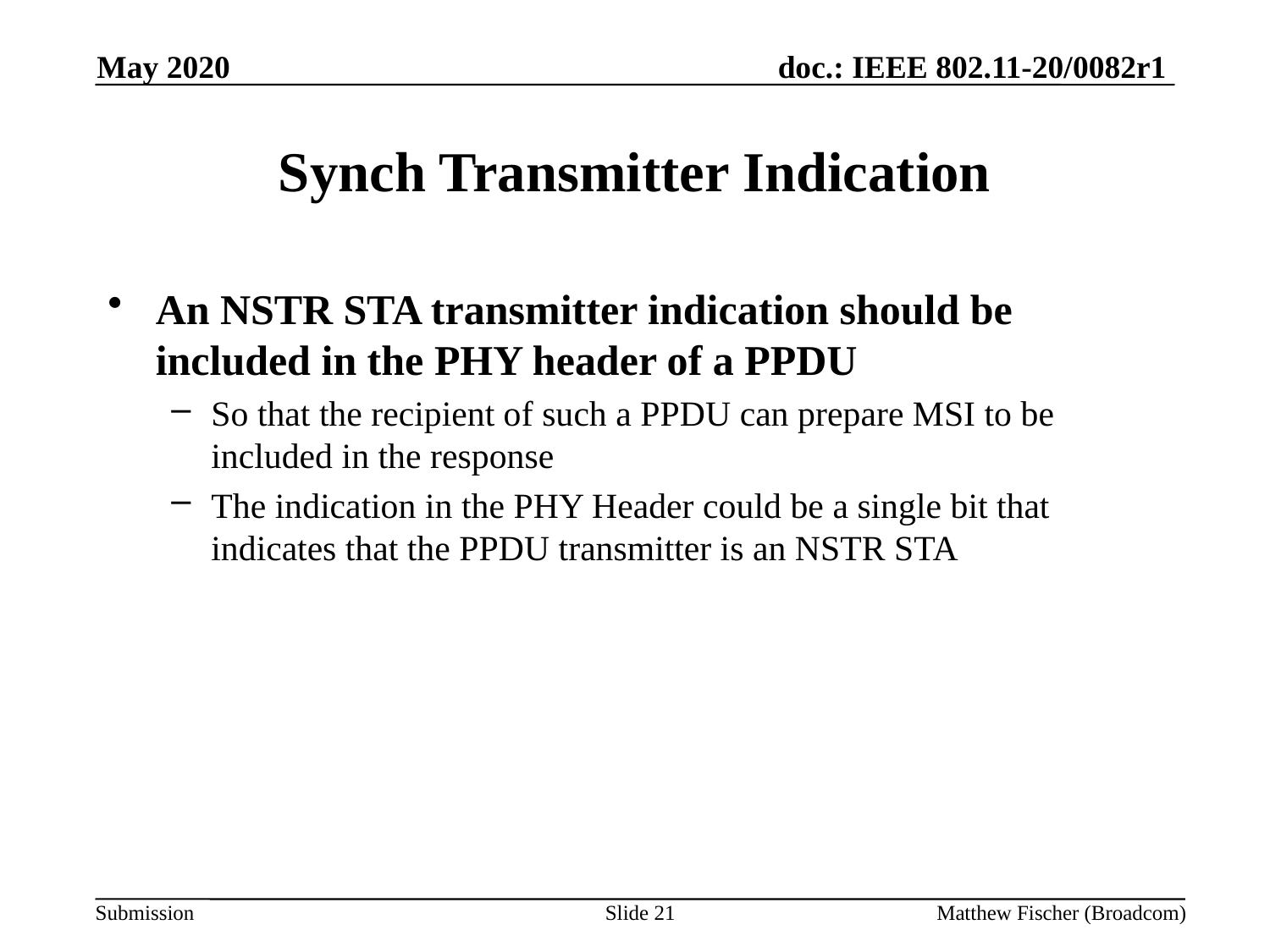

May 2020
# Synch Transmitter Indication
An NSTR STA transmitter indication should be included in the PHY header of a PPDU
So that the recipient of such a PPDU can prepare MSI to be included in the response
The indication in the PHY Header could be a single bit that indicates that the PPDU transmitter is an NSTR STA
Slide 21
Matthew Fischer (Broadcom)